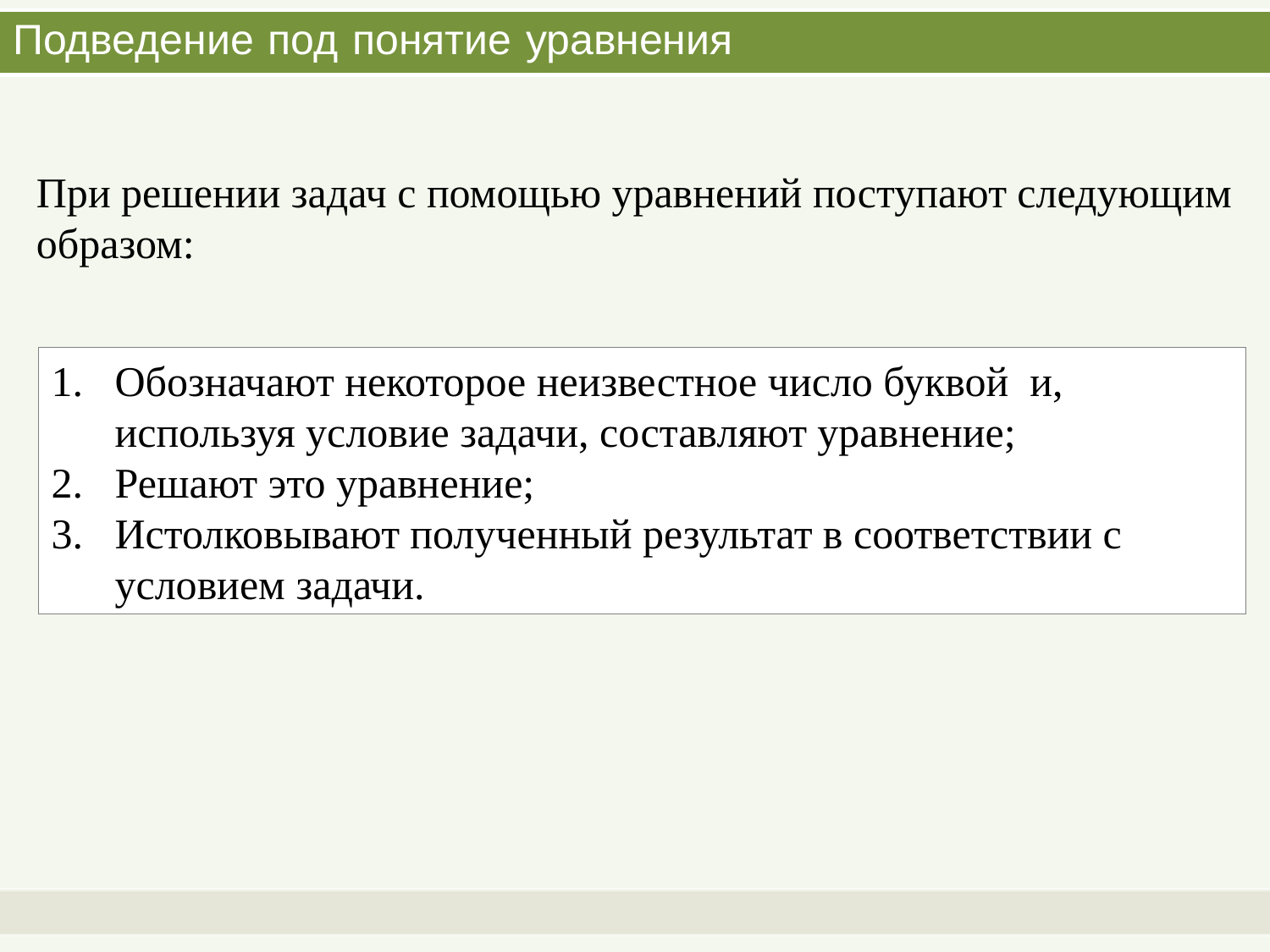

# Подведение под понятие уравнения

При решении задач с помощью уравнений поступают следующим
образом:
Обозначают некоторое неизвестное число буквой  и, используя условие задачи, составляют уравнение;
Решают это уравнение;
Истолковывают полученный результат в соответствии с условием задачи.